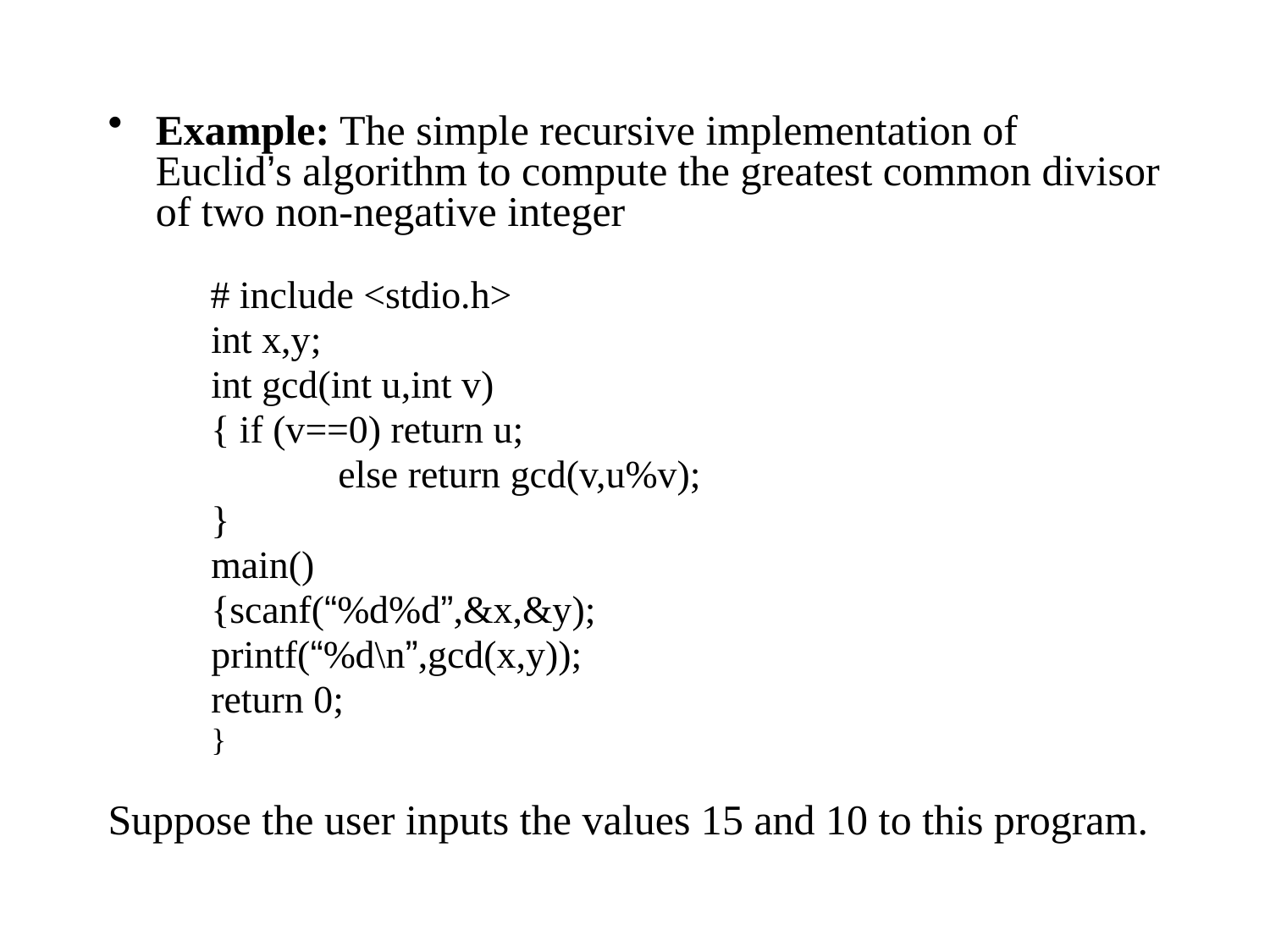

Example: The simple recursive implementation of Euclid’s algorithm to compute the greatest common divisor of two non-negative integer

    # include <stdio.h>
	int x,y;
	int gcd(int u,int v)
	{ if (v==0) return u;
		else return gcd(v,u%v);
	}
	main()
	{scanf(“%d%d”,&x,&y);
	printf(“%d\n”,gcd(x,y));
	return 0;
	}

Suppose the user inputs the values 15 and 10 to this program.